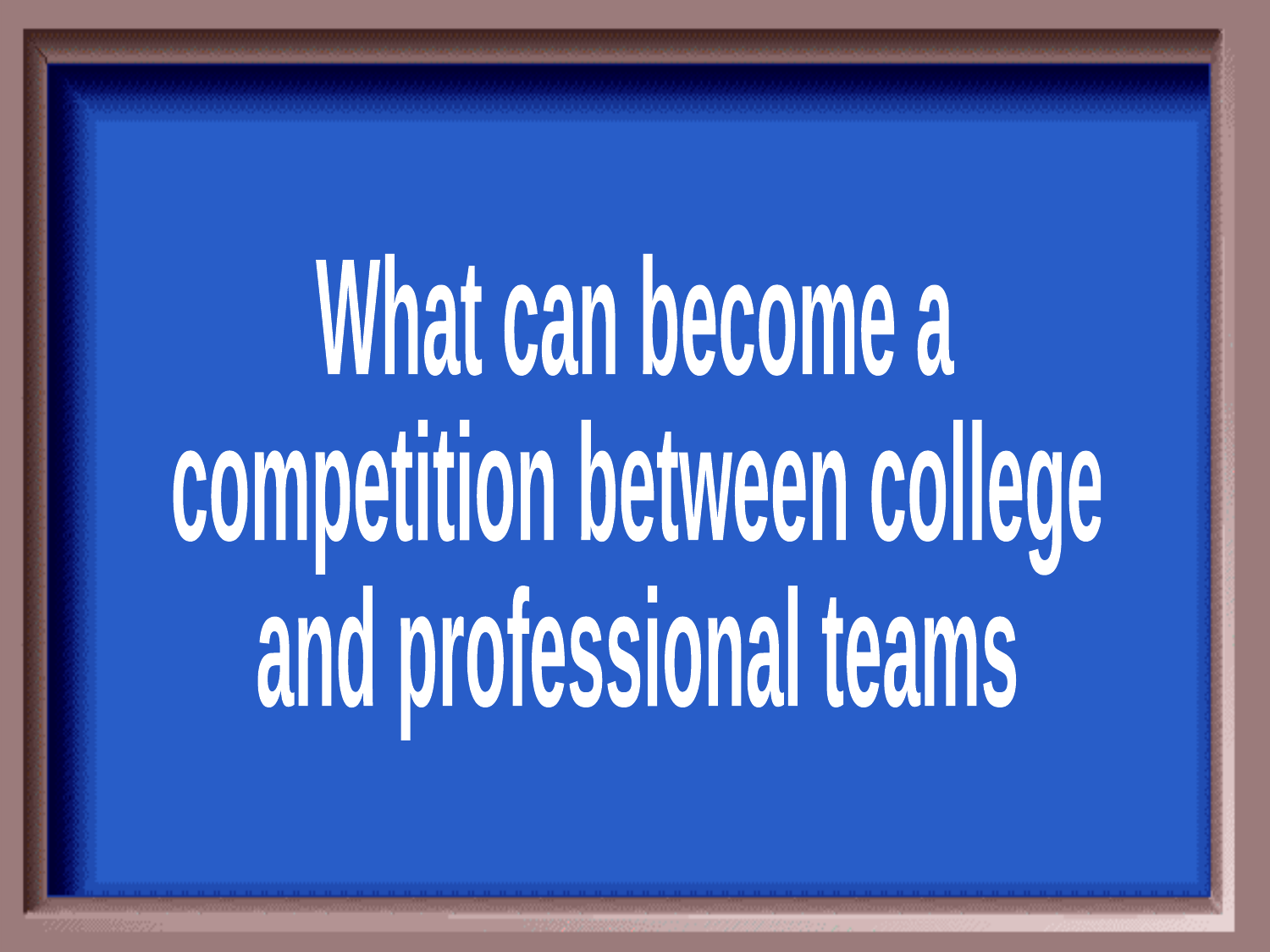

What can become a
competition between college
and professional teams